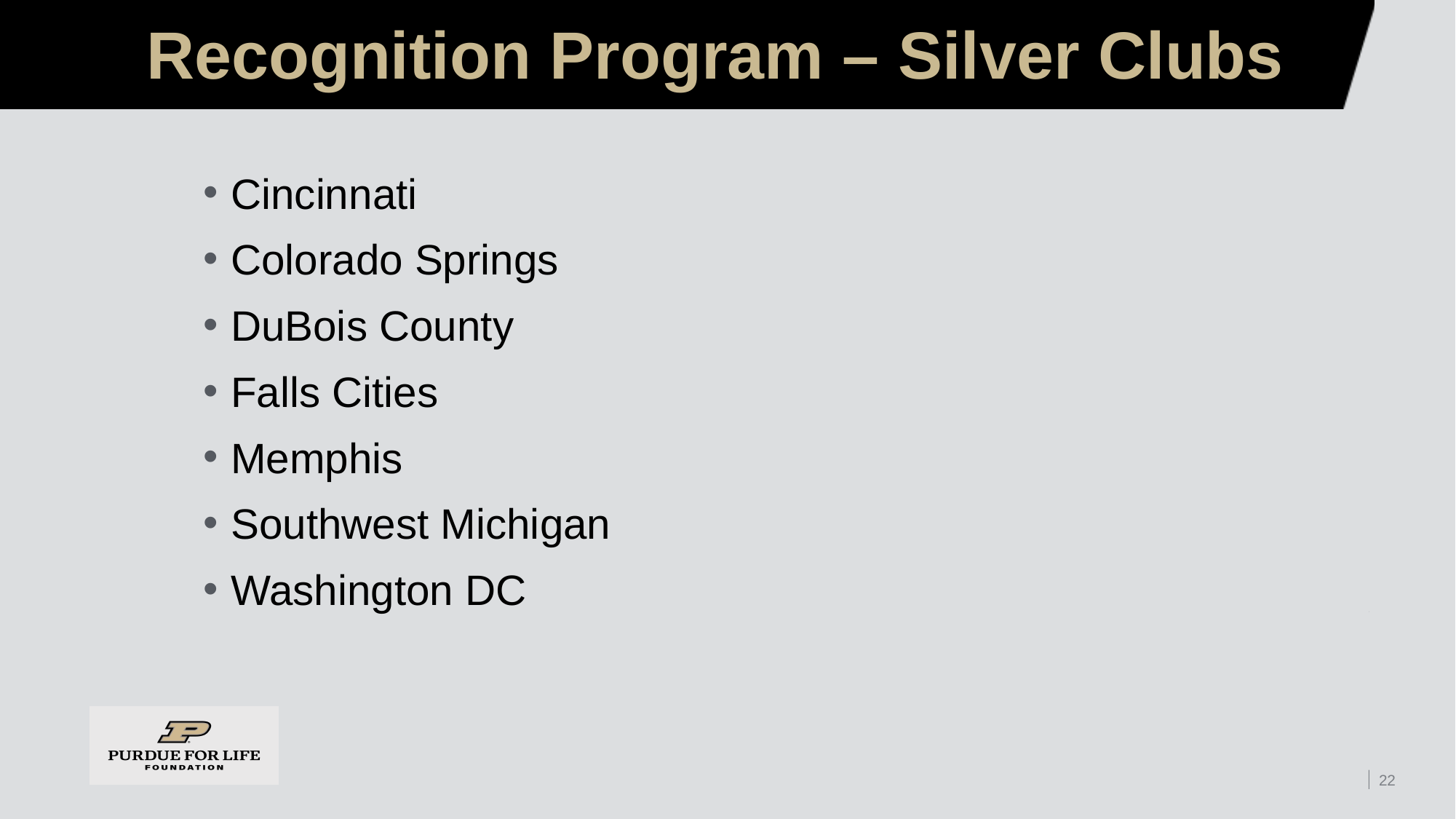

# Recognition Program – Silver Clubs
Cincinnati
Colorado Springs
DuBois County
Falls Cities
Memphis
Southwest Michigan
Washington DC